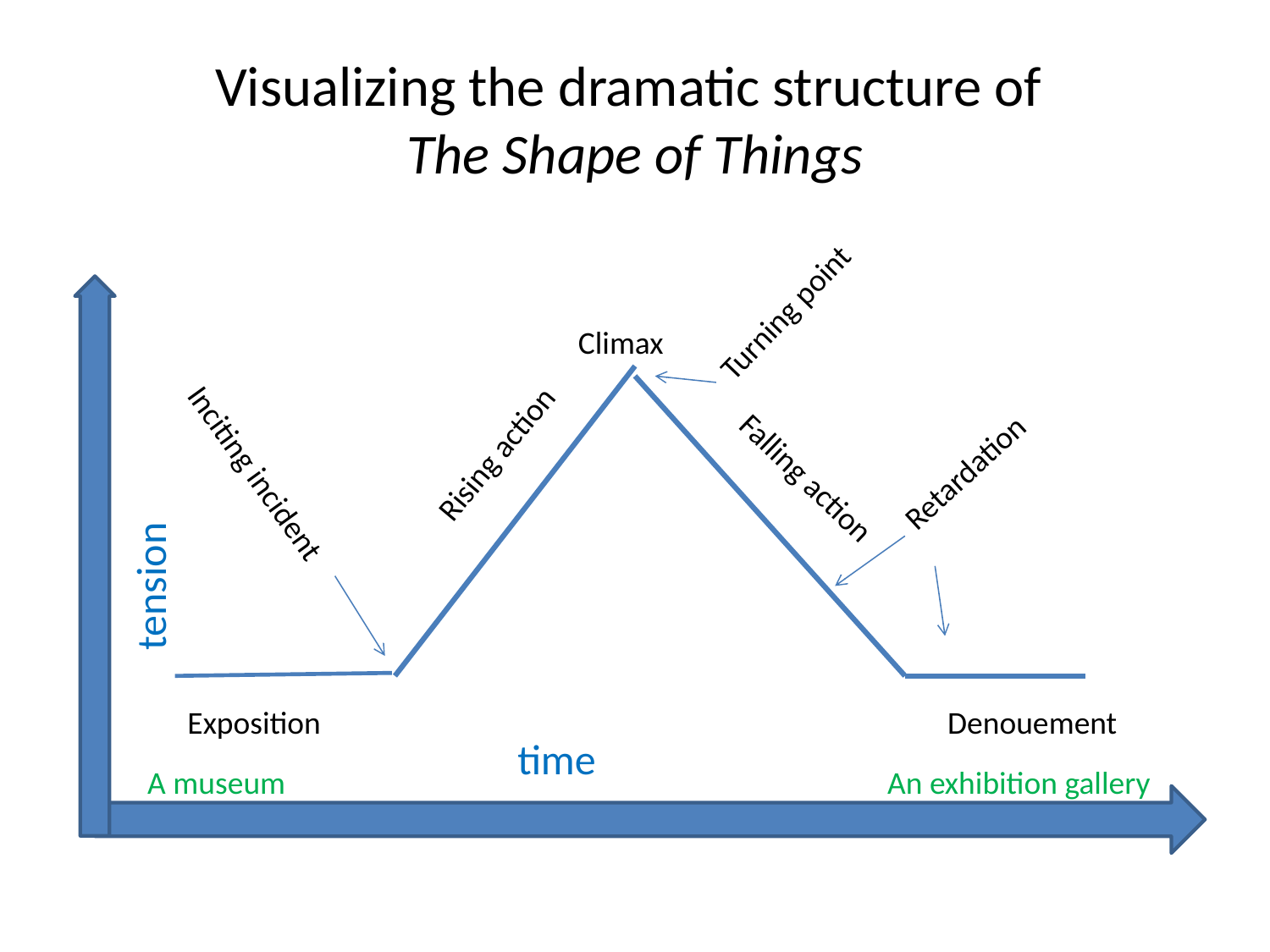

# Visualizing the dramatic structure of The Shape of Things

Turning point
Climax
Rising action
Retardation
Inciting incident
Falling action

tension
Exposition
Denouement
time
A museum
An exhibition gallery